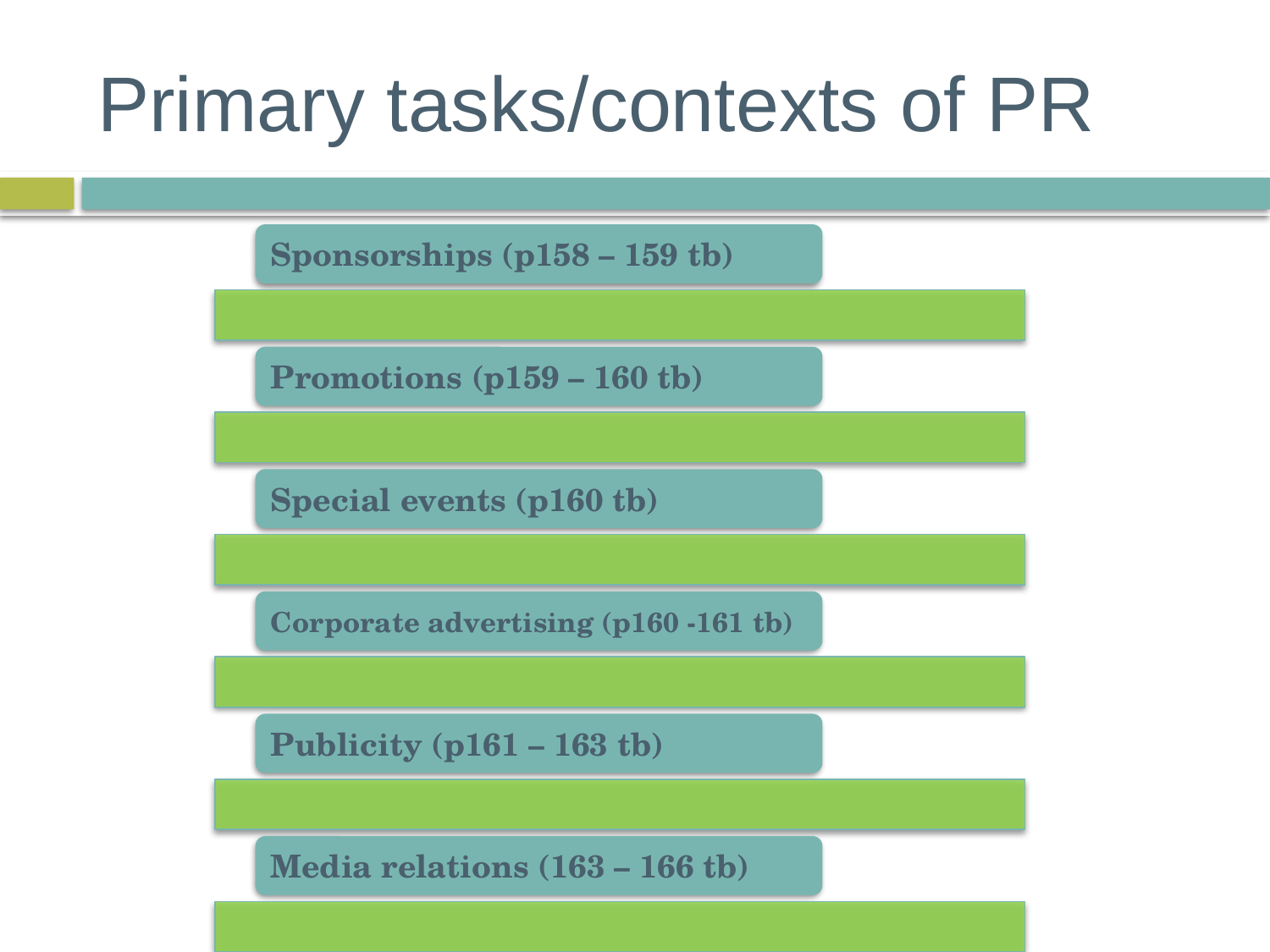

# Primary tasks/contexts of PR
Sponsorships (p158 – 159 tb)
Promotions (p159 – 160 tb)
Special events (p160 tb)
Corporate advertising (p160 -161 tb)
Publicity (p161 – 163 tb)
Media relations (163 – 166 tb)